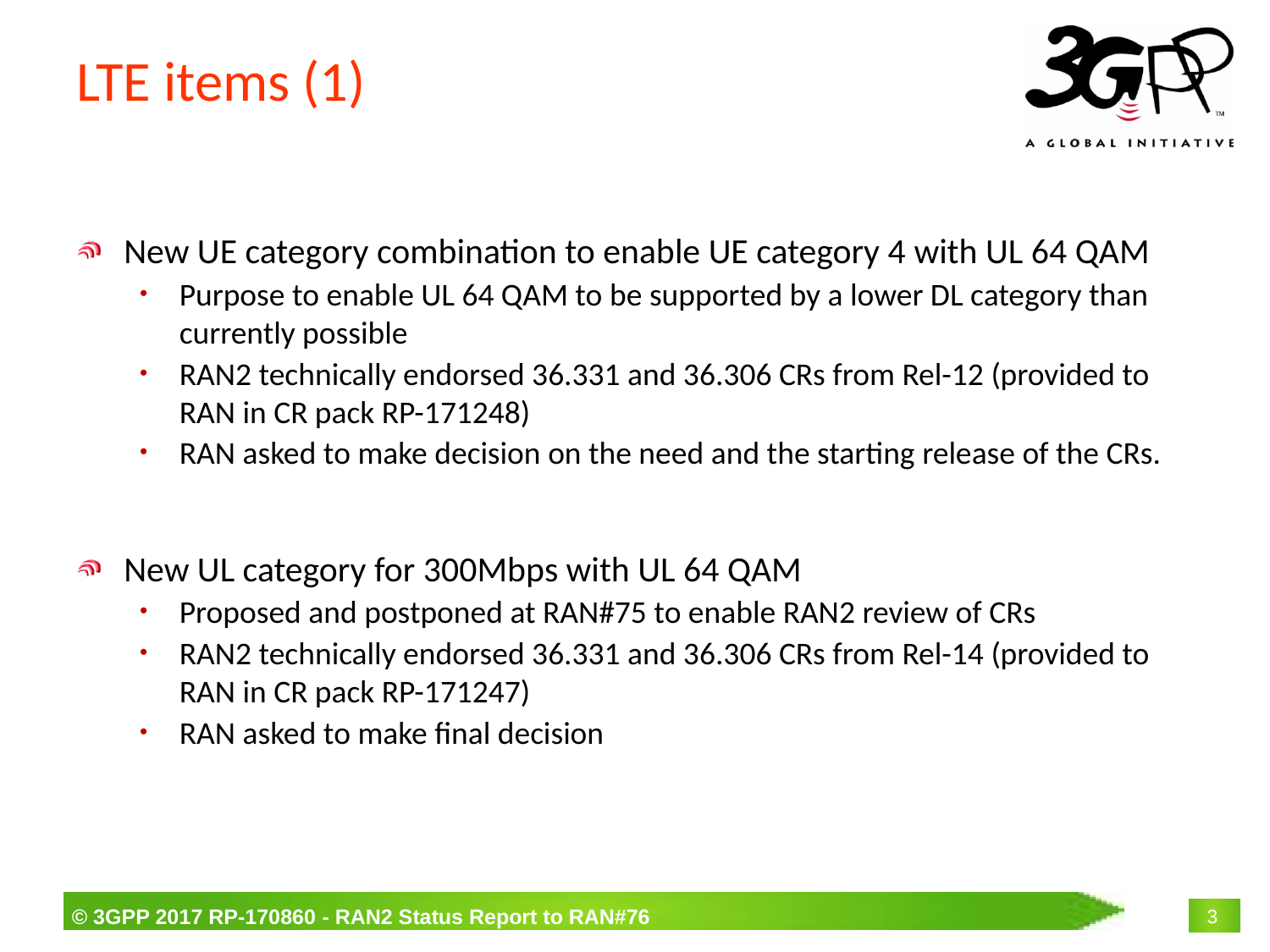

# LTE items (1)
New UE category combination to enable UE category 4 with UL 64 QAM
Purpose to enable UL 64 QAM to be supported by a lower DL category than currently possible
RAN2 technically endorsed 36.331 and 36.306 CRs from Rel-12 (provided to RAN in CR pack RP-171248)
RAN asked to make decision on the need and the starting release of the CRs.

New UL category for 300Mbps with UL 64 QAM
Proposed and postponed at RAN#75 to enable RAN2 review of CRs
RAN2 technically endorsed 36.331 and 36.306 CRs from Rel-14 (provided to RAN in CR pack RP-171247)
RAN asked to make final decision